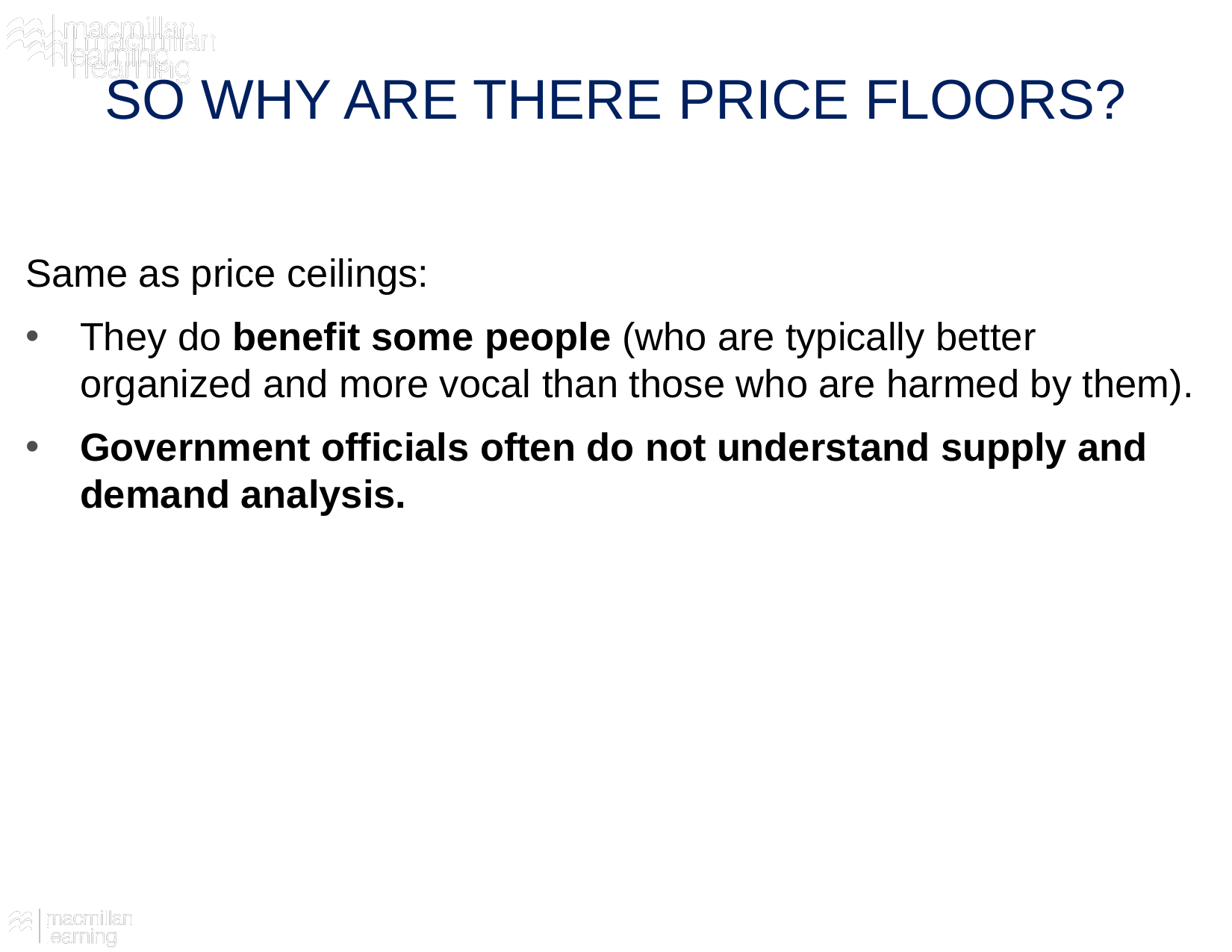

# SO WHY ARE THERE PRICE FLOORS?
Same as price ceilings:
They do benefit some people (who are typically better organized and more vocal than those who are harmed by them).
Government officials often do not understand supply and demand analysis.